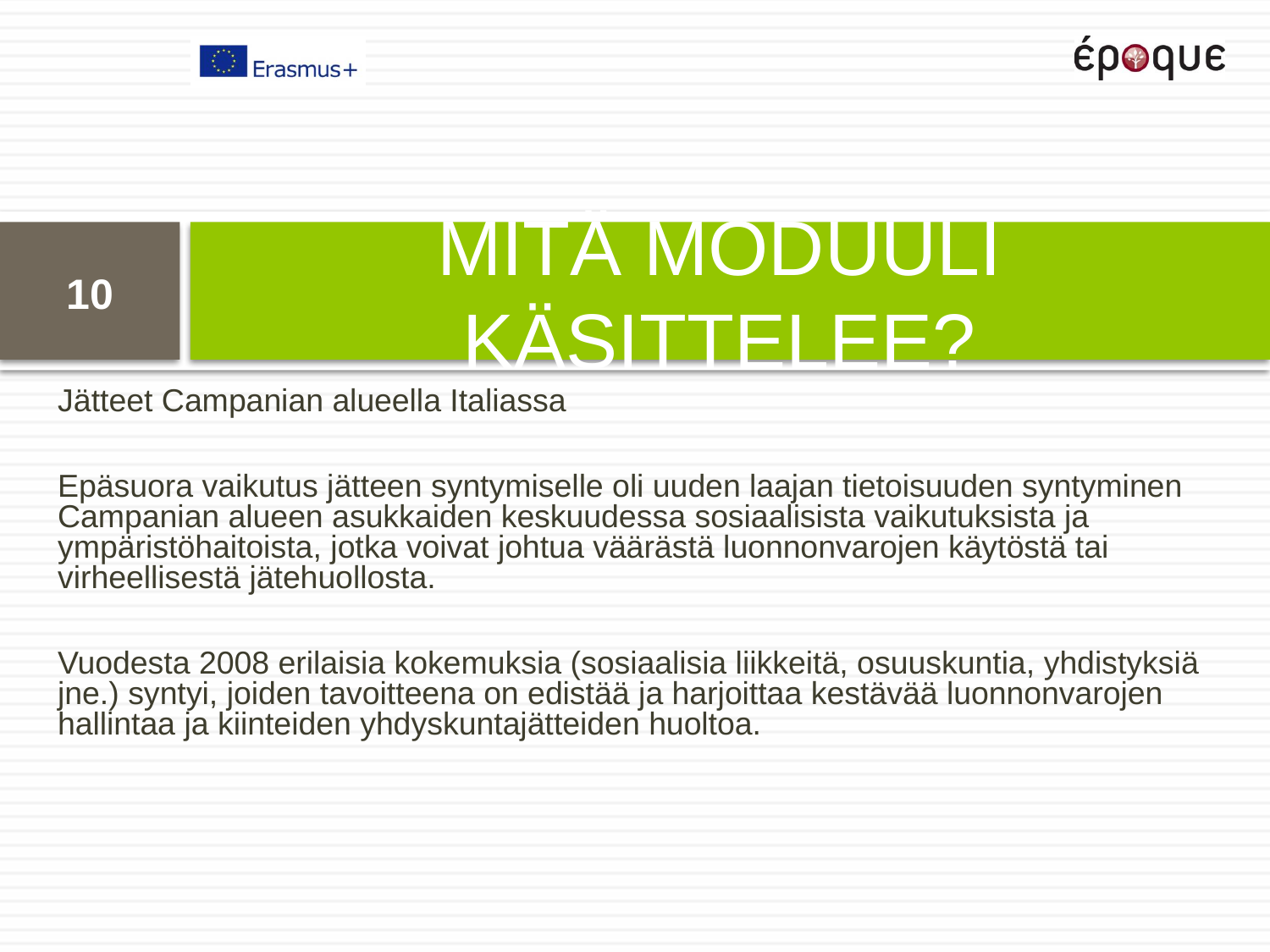

MITÄ MODUULI KÄSITTELEE?
10
Jätteet Campanian alueella Italiassa

Epäsuora vaikutus jätteen syntymiselle oli uuden laajan tietoisuuden syntyminen Campanian alueen asukkaiden keskuudessa sosiaalisista vaikutuksista ja ympäristöhaitoista, jotka voivat johtua väärästä luonnonvarojen käytöstä tai virheellisestä jätehuollosta.

Vuodesta 2008 erilaisia kokemuksia (sosiaalisia liikkeitä, osuuskuntia, yhdistyksiä jne.) syntyi, joiden tavoitteena on edistää ja harjoittaa kestävää luonnonvarojen hallintaa ja kiinteiden yhdyskuntajätteiden huoltoa.